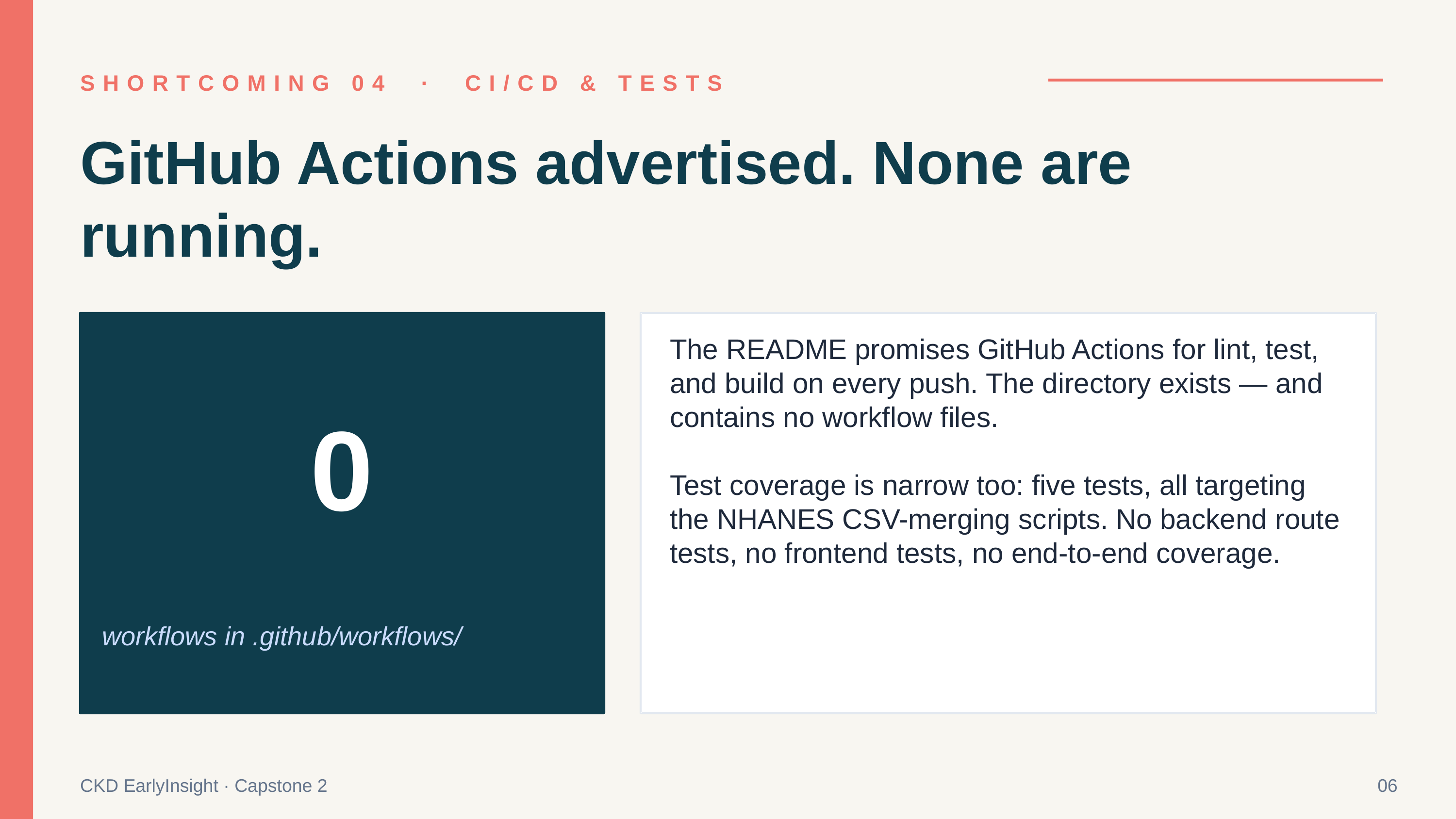

SHORTCOMING 04  ·  CI/CD & TESTS

GitHub Actions advertised. None are running.

The README promises GitHub Actions for lint, test, and build on every push. The directory exists — and contains no workflow files.

Test coverage is narrow too: five tests, all targeting the NHANES CSV-merging scripts. No backend route tests, no frontend tests, no end-to-end coverage.

0

workflows in .github/workflows/

CKD EarlyInsight · Capstone 2

06